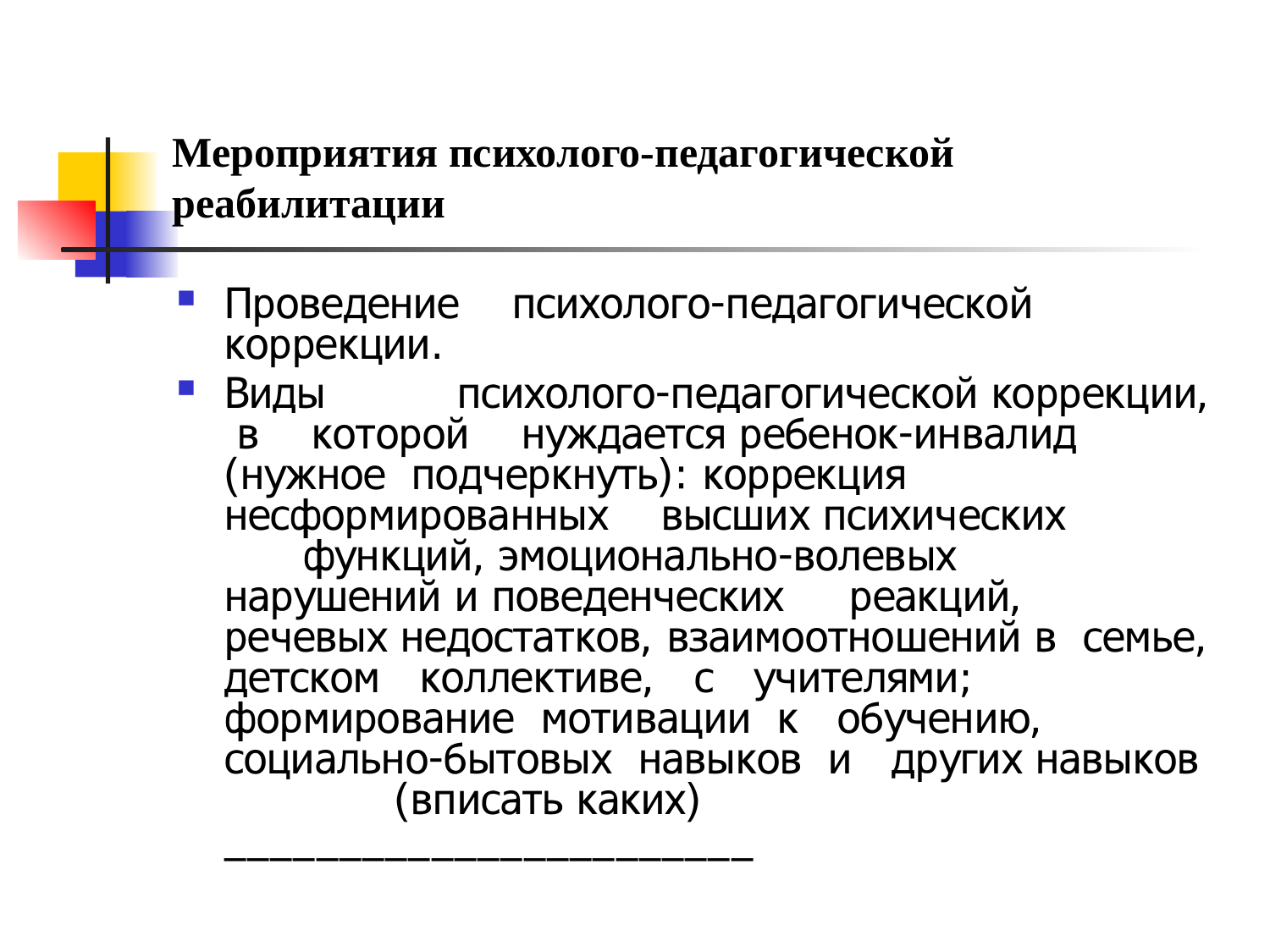

# Мероприятия психолого-педагогической реабилитации
Проведение    психолого-педагогической коррекции.
Виды          психолого-педагогической коррекции,   в    которой    нуждается ребенок-инвалид (нужное  подчеркнуть): коррекция   несформированных    высших психических                   функций, эмоционально-волевых       нарушений и поведенческих     реакций,     речевых недостатков, взаимоотношений в  семье, детском   коллективе,   с   учителями; формирование  мотивации  к   обучению, социально-бытовых  навыков  и   других навыков                (вписать каких) _______________________